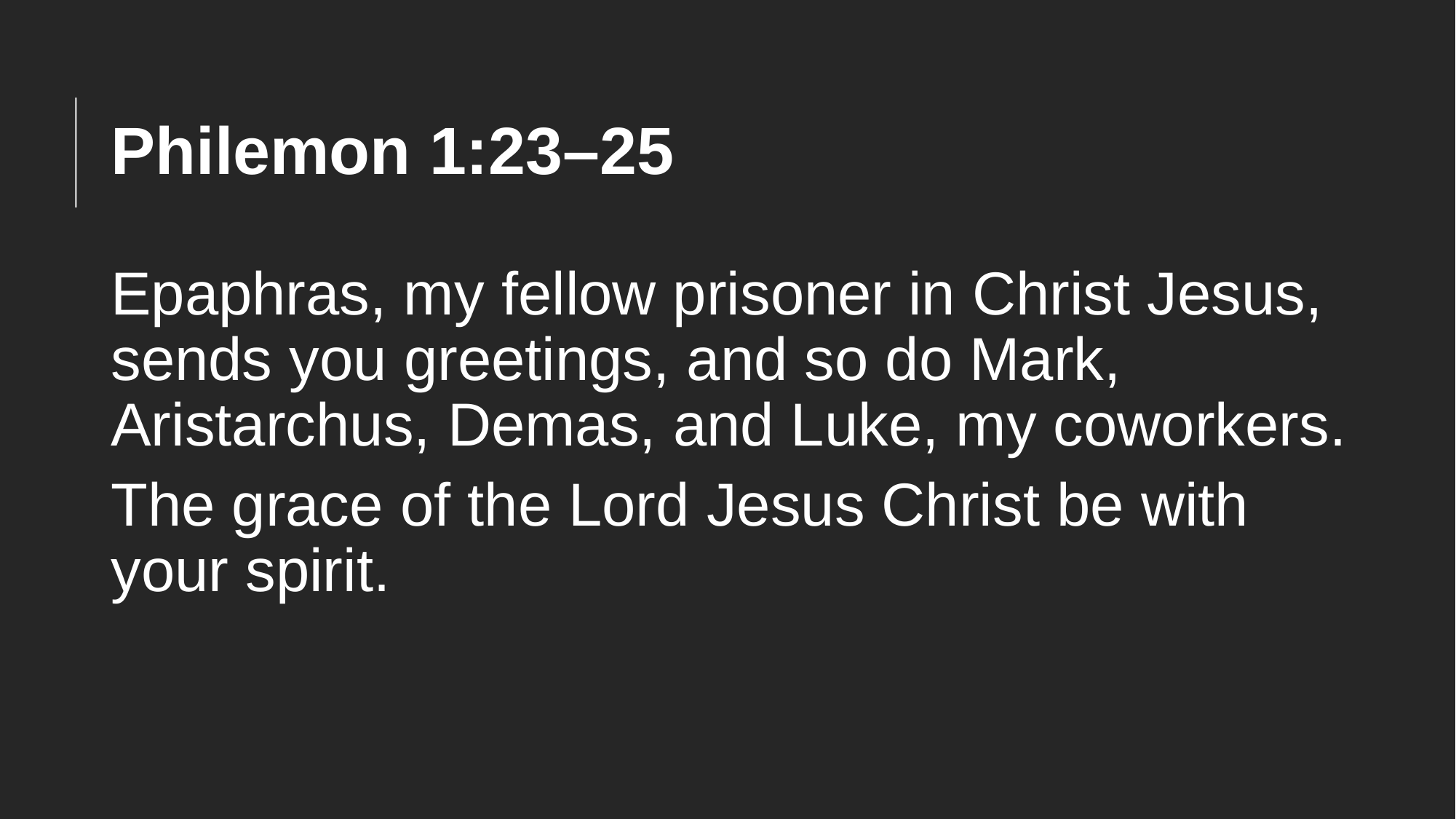

# Philemon 1:23–25
Epaphras, my fellow prisoner in Christ Jesus, sends you greetings, and so do Mark, Aristarchus, Demas, and Luke, my coworkers.
The grace of the Lord Jesus Christ be with your spirit.